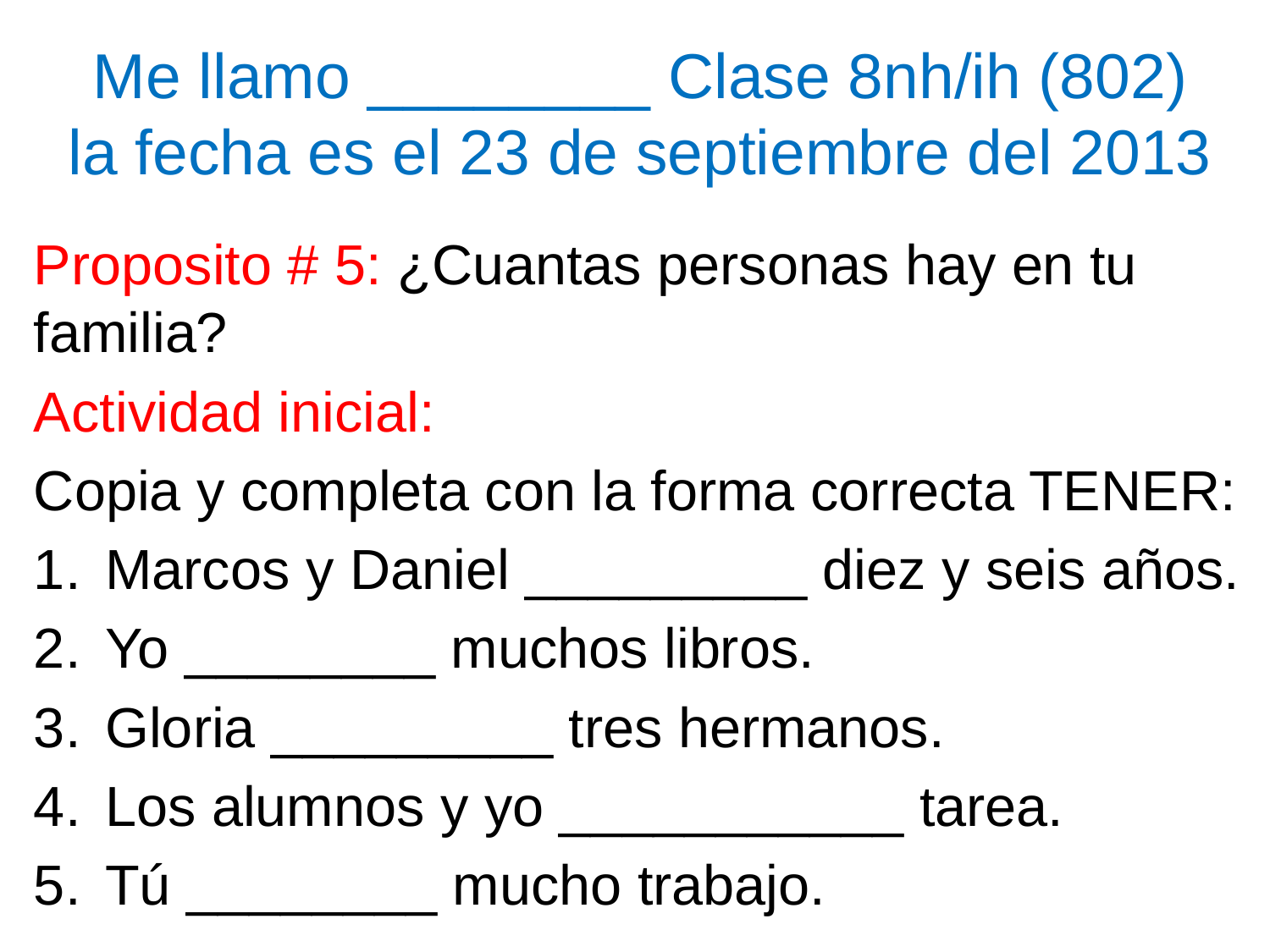

# Me llamo ________ Clase 8nh/ih (802) la fecha es el 23 de septiembre del 2013
Proposito # 5: ¿Cuantas personas hay en tu familia?
Actividad inicial:
Copia y completa con la forma correcta TENER:
Marcos y Daniel _________ diez y seis años.
Yo ________ muchos libros.
Gloria _________ tres hermanos.
Los alumnos y yo ___________ tarea.
Tú ________ mucho trabajo.